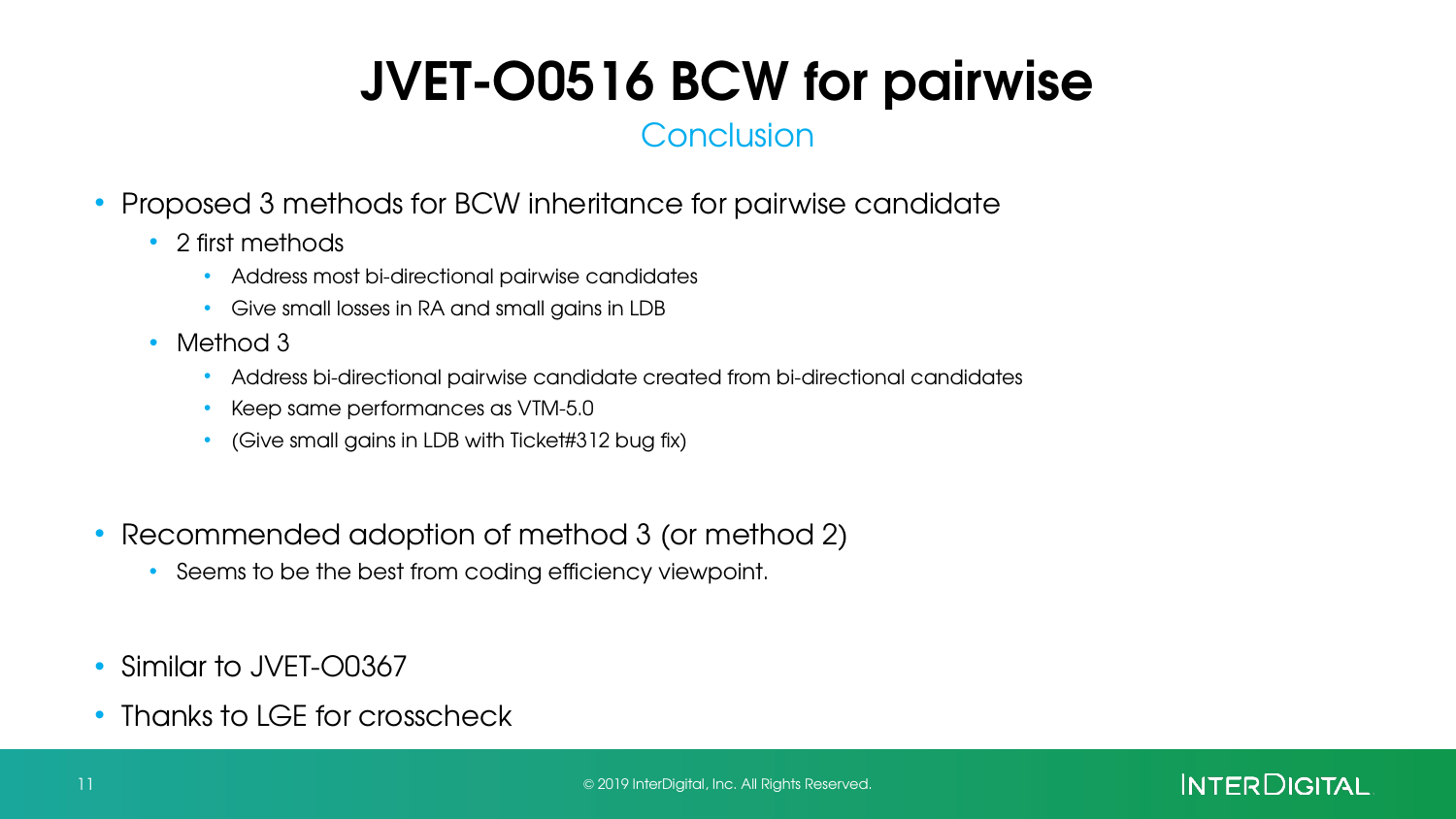

# JVET-O0516 BCW for pairwise Conclusion
Proposed 3 methods for BCW inheritance for pairwise candidate
2 first methods
Address most bi-directional pairwise candidates
Give small losses in RA and small gains in LDB
Method 3
Address bi-directional pairwise candidate created from bi-directional candidates
Keep same performances as VTM-5.0
(Give small gains in LDB with Ticket#312 bug fix)

Recommended adoption of method 3 (or method 2)
Seems to be the best from coding efficiency viewpoint.

Similar to JVET-O0367
Thanks to LGE for crosscheck
11
© 2019 InterDigital, Inc. All Rights Reserved.